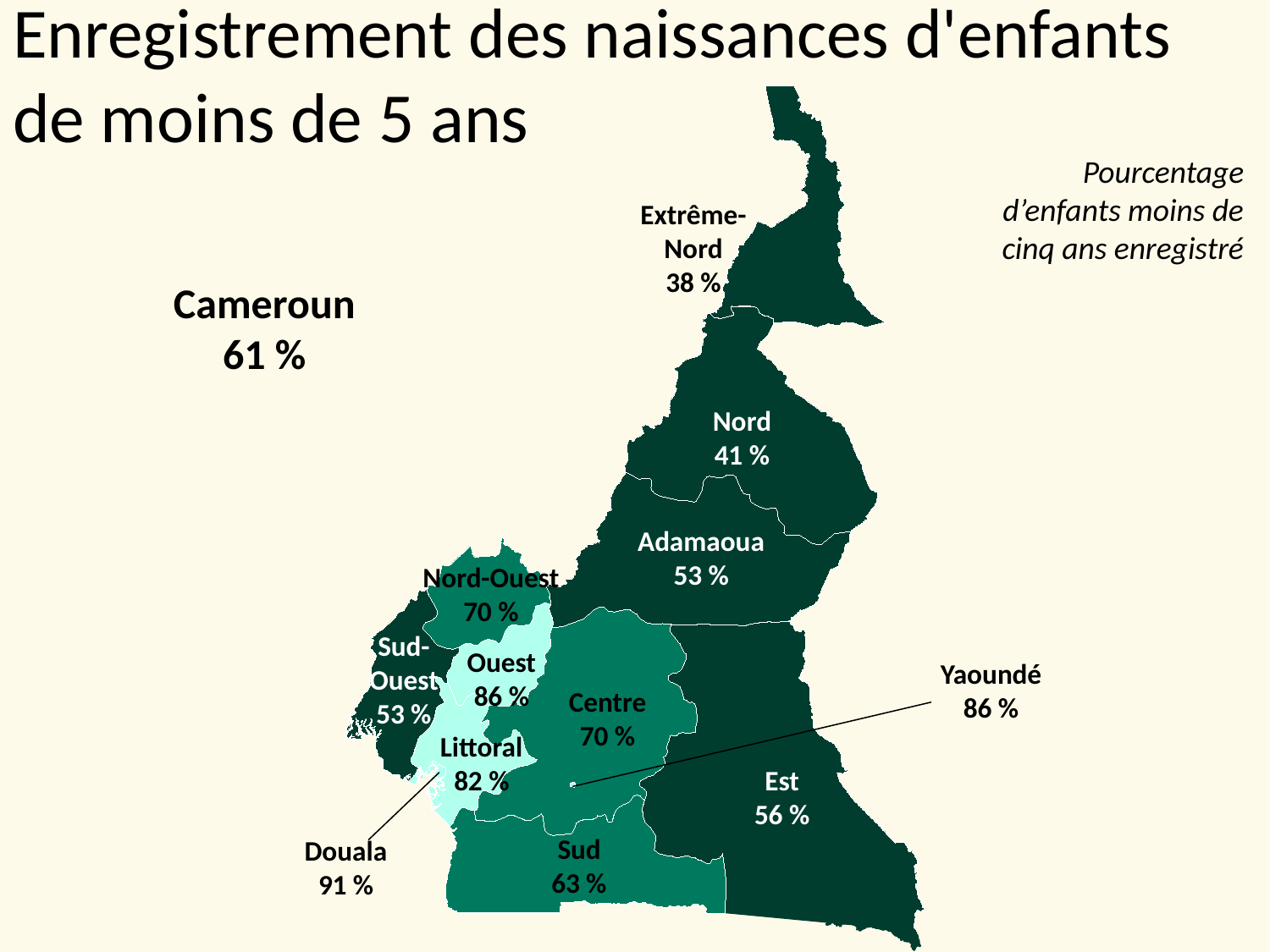

# Enregistrement des naissances d'enfants de moins de 5 ans

Pourcentage d’enfants moins de cinq ans enregistré
Extrême-
Nord
38 %
Cameroun
61 %
Nord
41 %
Adamaoua
53 %
Nord-Ouest
70 %
Sud-
Ouest
53 %
Ouest
86 %
Yaoundé
86 %
Centre
70 %
Littoral
82 %
Est
56 %
Sud
63 %
Douala
91 %